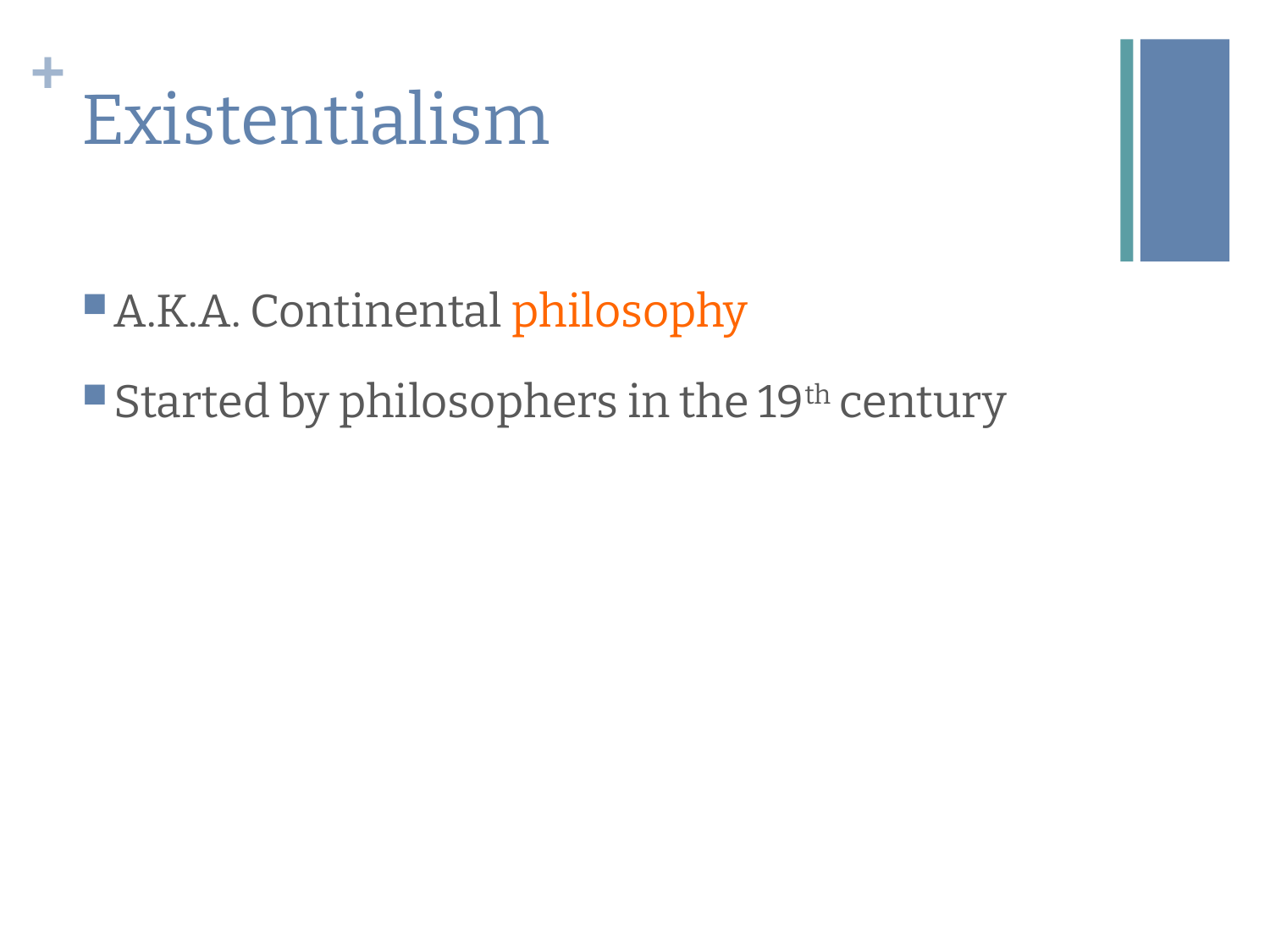

# Existentialism
A.K.A. Continental philosophy
Started by philosophers in the 19th century